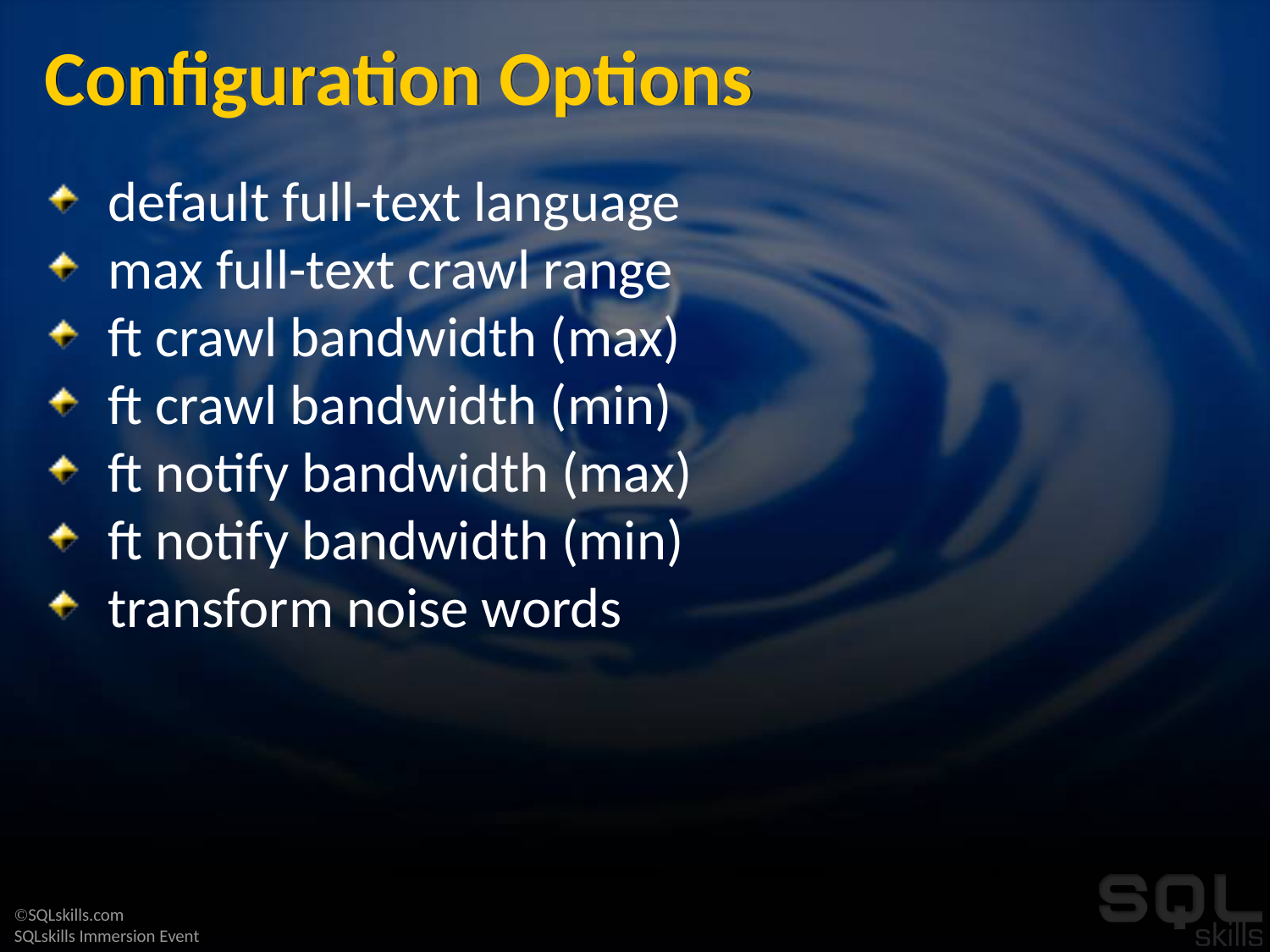

# Configuration Options
default full-text language
max full-text crawl range
ft crawl bandwidth (max)
ft crawl bandwidth (min)
ft notify bandwidth (max)
ft notify bandwidth (min)
transform noise words